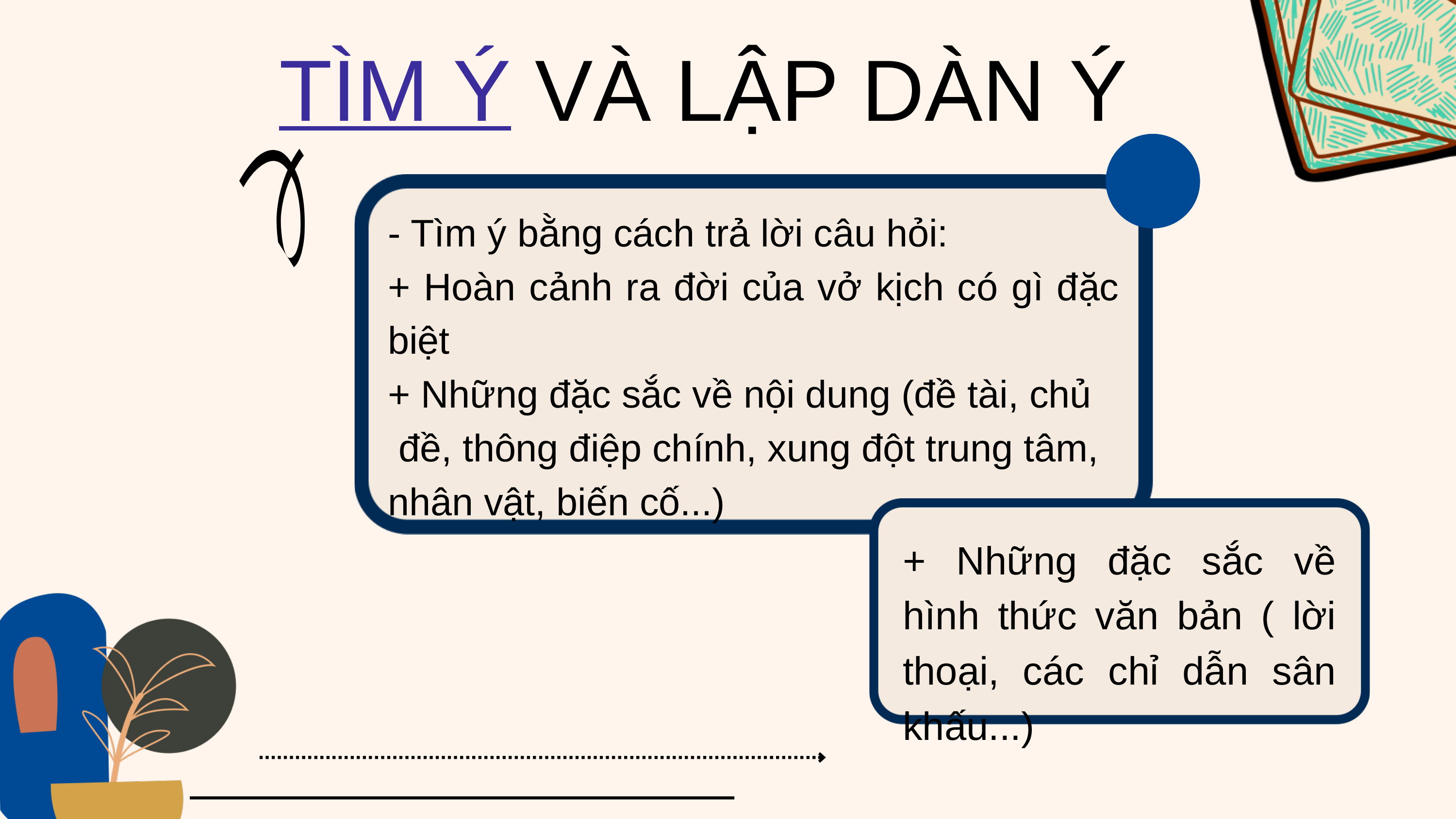

TÌM Ý VÀ LẬP DÀN Ý

- Tìm ý bằng cách trả lời câu hỏi:
+ Hoàn cảnh ra đời của vở kịch có gì đặc biệt
+ Những đặc sắc về nội dung (đề tài, chủ
 đề, thông điệp chính, xung đột trung tâm,
nhân vật, biến cố...)

+ Những đặc sắc về hình thức văn bản ( lời thoại, các chỉ dẫn sân khấu...)